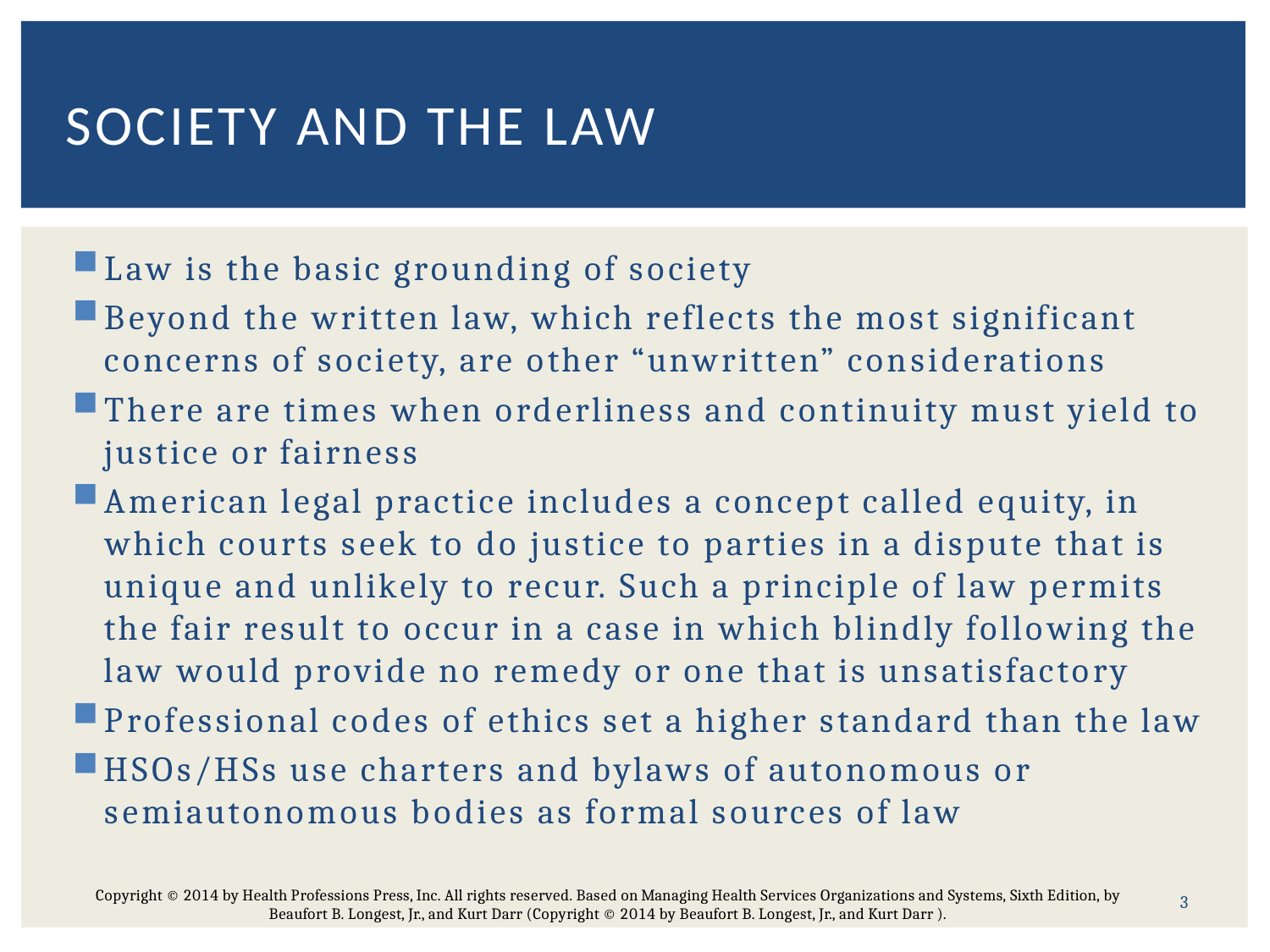

# Society and the law
Law is the basic grounding of society
Beyond the written law, which reflects the most significant concerns of society, are other “unwritten” con­siderations
There are times when orderliness and continuity must yield to justice or fairness
American legal practice includes a concept called equity, in which courts seek to do justice to parties in a dispute that is unique and unlikely to recur. Such a principle of law permits the fair result to occur in a case in which blindly following the law would provide no remedy or one that is unsatisfactory
Professional codes of ethics set a higher standard than the law
HSOs/HSs use charters and bylaws of autonomous or semiautonomous bodies as formal sources of law
3